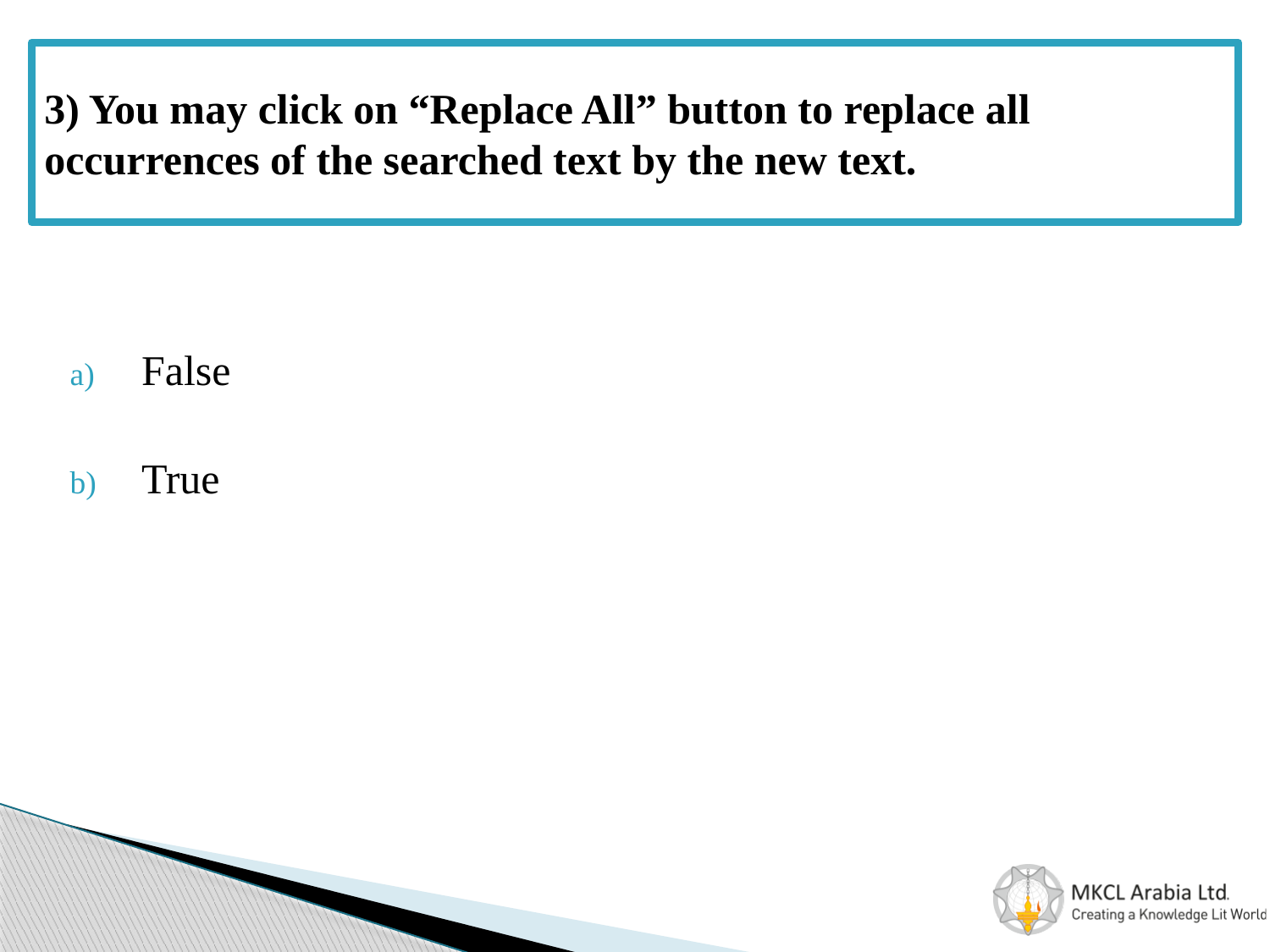

# 3) You may click on “Replace All” button to replace all occurrences of the searched text by the new text.
False
True